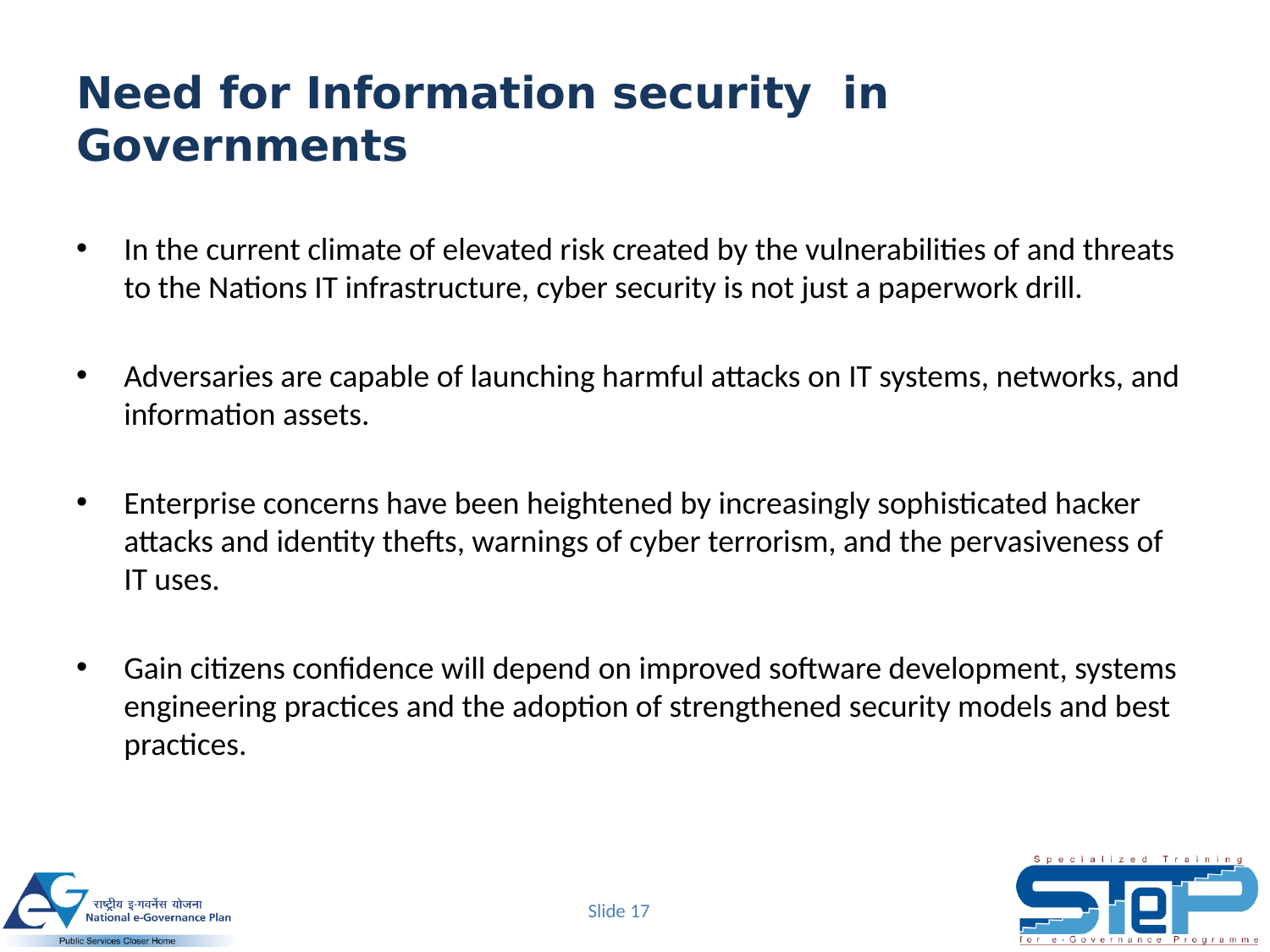

# Need for Information security  in Governments
In the current climate of elevated risk created by the vulnerabilities of and threats to the Nations IT infrastructure, cyber security is not just a paperwork drill.

Adversaries are capable of launching harmful attacks on IT systems, networks, and information assets.

Enterprise concerns have been heightened by increasingly sophisticated hacker attacks and identity thefts, warnings of cyber terrorism, and the pervasiveness of IT uses.

Gain citizens confidence will depend on improved software development, systems engineering practices and the adoption of strengthened security models and best practices.